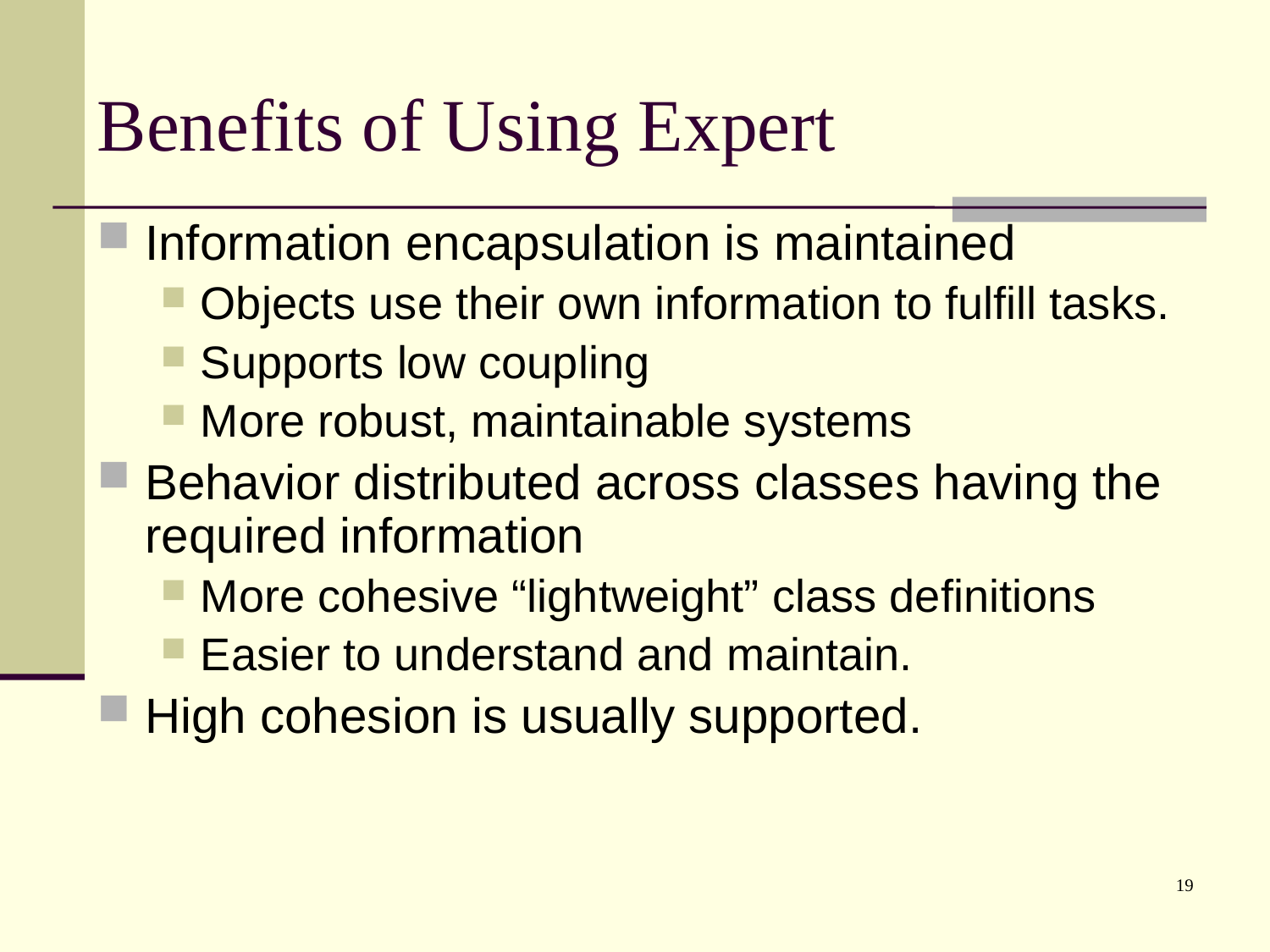

# Benefits of Using Expert
Information encapsulation is maintained
Objects use their own information to fulfill tasks.
Supports low coupling
More robust, maintainable systems
Behavior distributed across classes having the required information
More cohesive “lightweight” class definitions
Easier to understand and maintain.
High cohesion is usually supported.
19